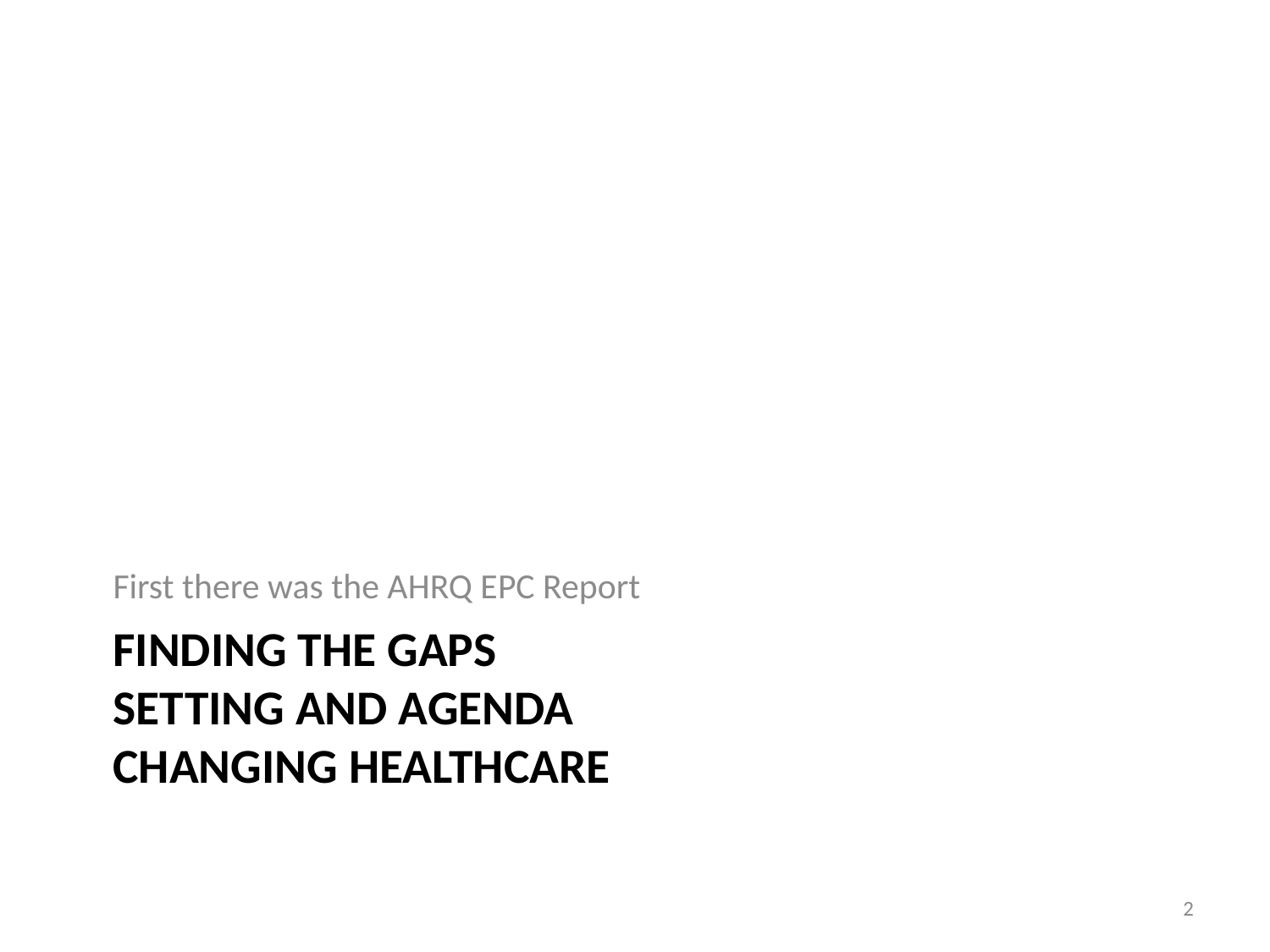

First there was the AHRQ EPC Report
# Finding the gaps setting and agenda changing healthcare
2